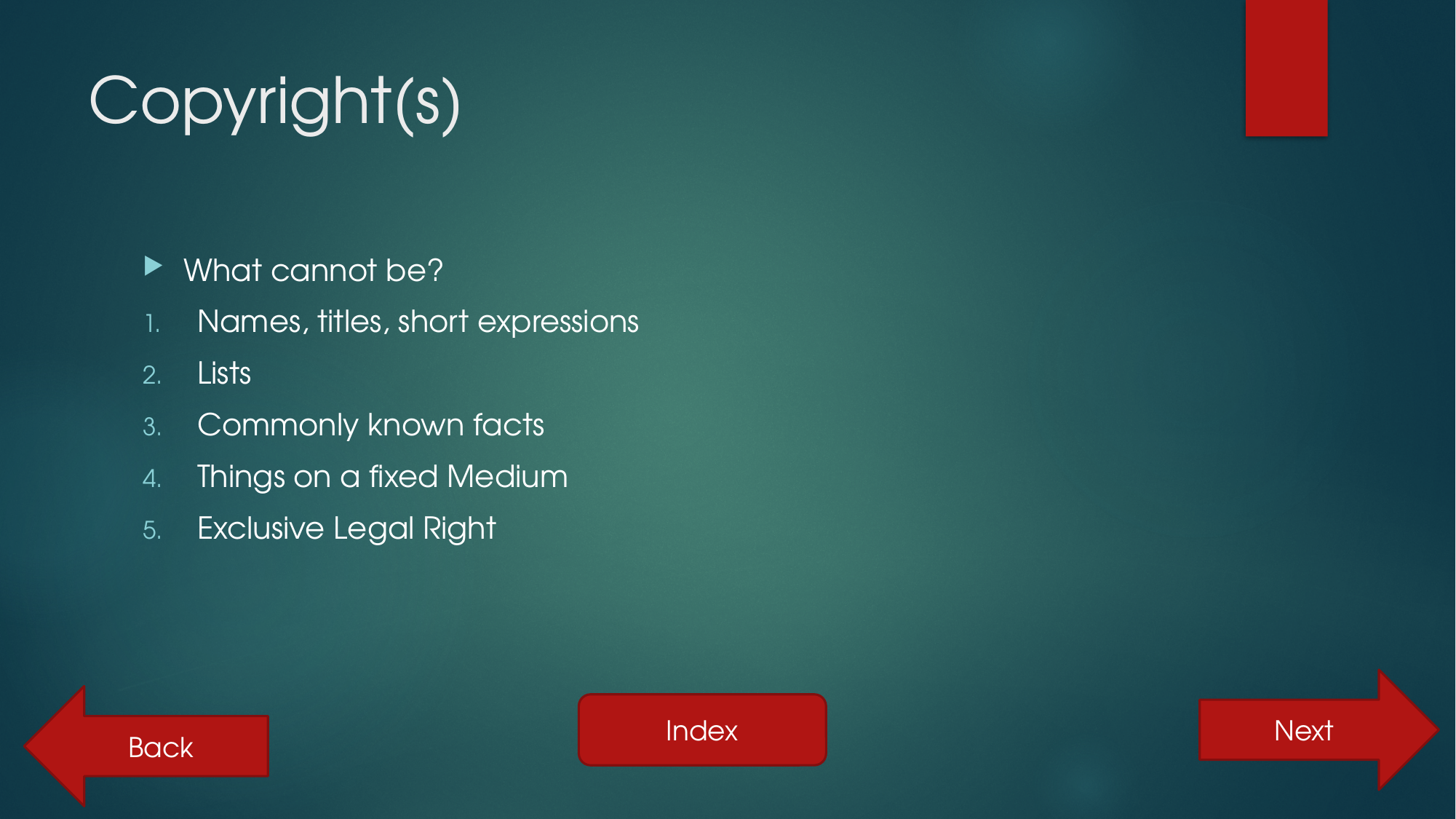

# Copyright(s)
What cannot be?
Names, titles, short expressions
Lists
Commonly known facts
Things on a fixed Medium
Exclusive Legal Right
Next
Back
Index